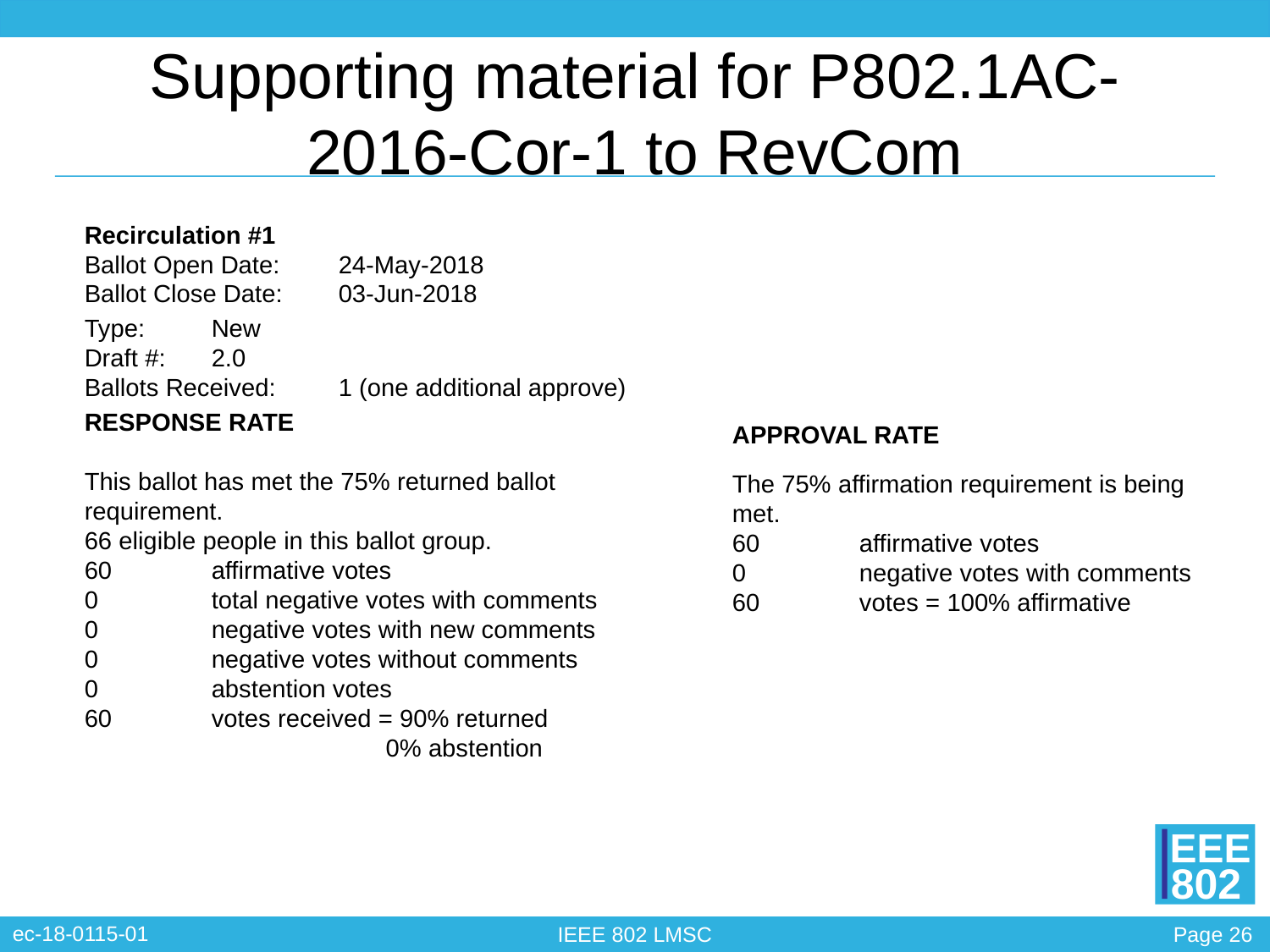

Supporting material for P802.1AC-2016-Cor-1 to RevCom
Recirculation #1
Ballot Open Date: 	24-May-2018
Ballot Close Date: 	03-Jun-2018
Type: 	New
Draft #: 	2.0
Ballots Received: 	1 (one additional approve)
RESPONSE RATE
This ballot has met the 75% returned ballot requirement.
66 eligible people in this ballot group.
60 	affirmative votes
0 	total negative votes with comments
0 	negative votes with new comments
0 	negative votes without comments
0 	abstention votes
60 	votes received = 90% returned
  	                         0% abstention

APPROVAL RATE
The 75% affirmation requirement is being met.
60 	affirmative votes
0 	negative votes with comments
60 	votes = 100% affirmative